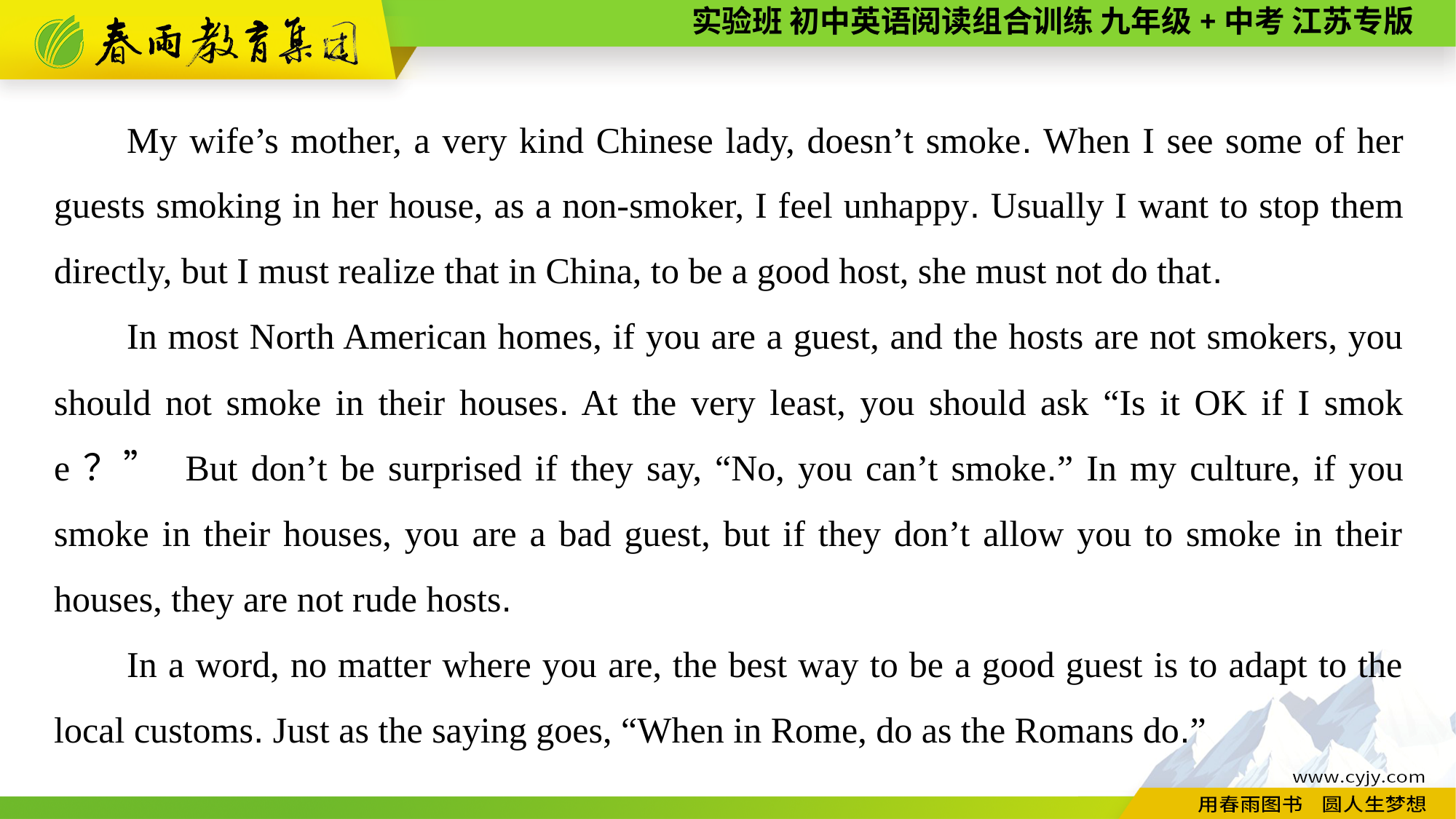

My wife’s mother, a very kind Chinese lady, doesn’t smoke. When I see some of her guests smoking in her house, as a non-smoker, I feel unhappy. Usually I want to stop them directly, but I must realize that in China, to be a good host, she must not do that.
In most North American homes, if you are a guest, and the hosts are not smokers, you should not smoke in their houses. At the very least, you should ask “Is it OK if I smoke？” But don’t be surprised if they say, “No, you can’t smoke.” In my culture, if you smoke in their houses, you are a bad guest, but if they don’t allow you to smoke in their houses, they are not rude hosts.
In a word, no matter where you are, the best way to be a good guest is to adapt to the local customs. Just as the saying goes, “When in Rome, do as the Romans do.”